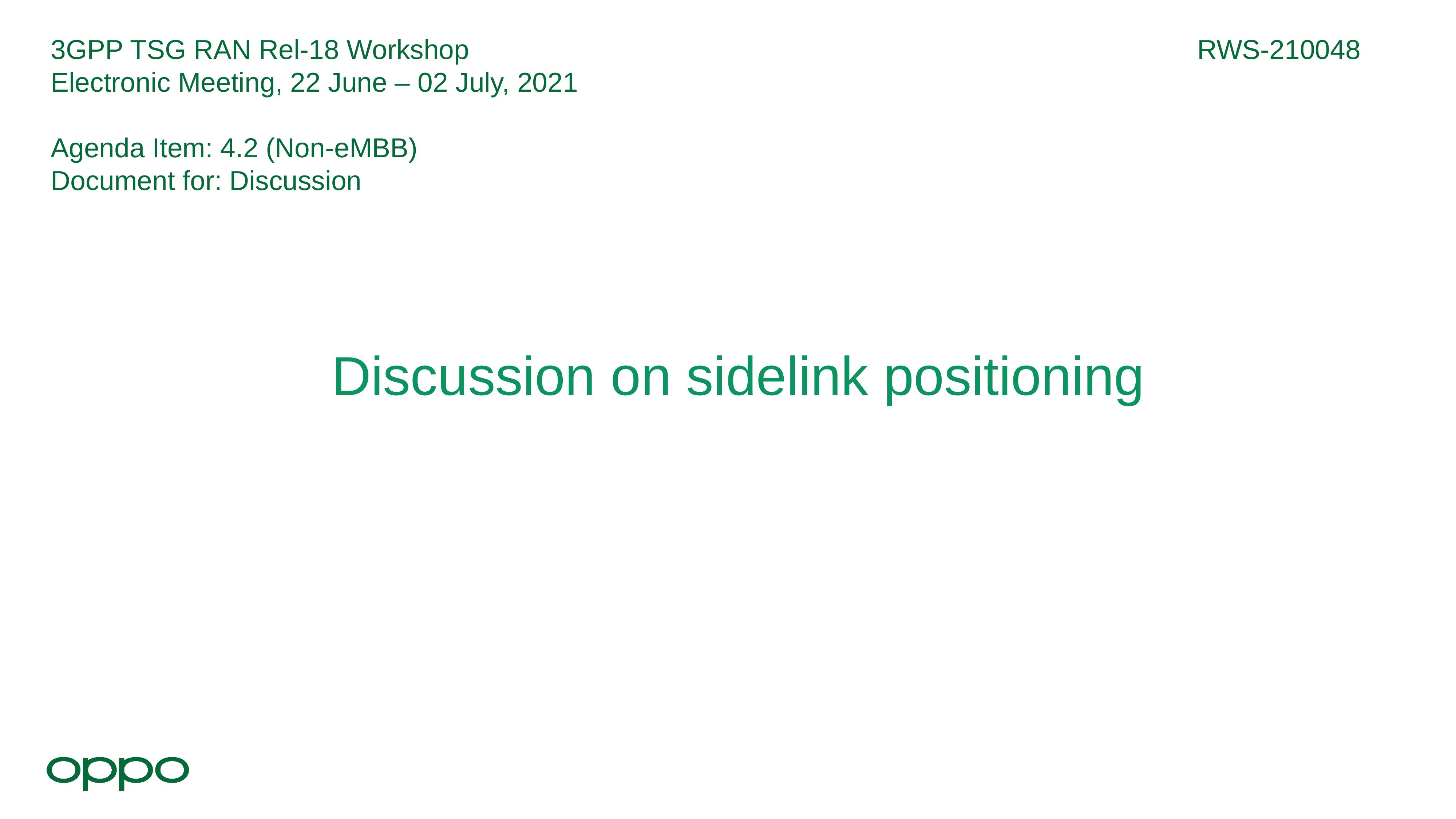

3GPP TSG RAN Rel-18 Workshop														RWS-210048
Electronic Meeting, 22 June – 02 July, 2021

Agenda Item: 4.2 (Non-eMBB)
Document for: Discussion
# Discussion on sidelink positioning